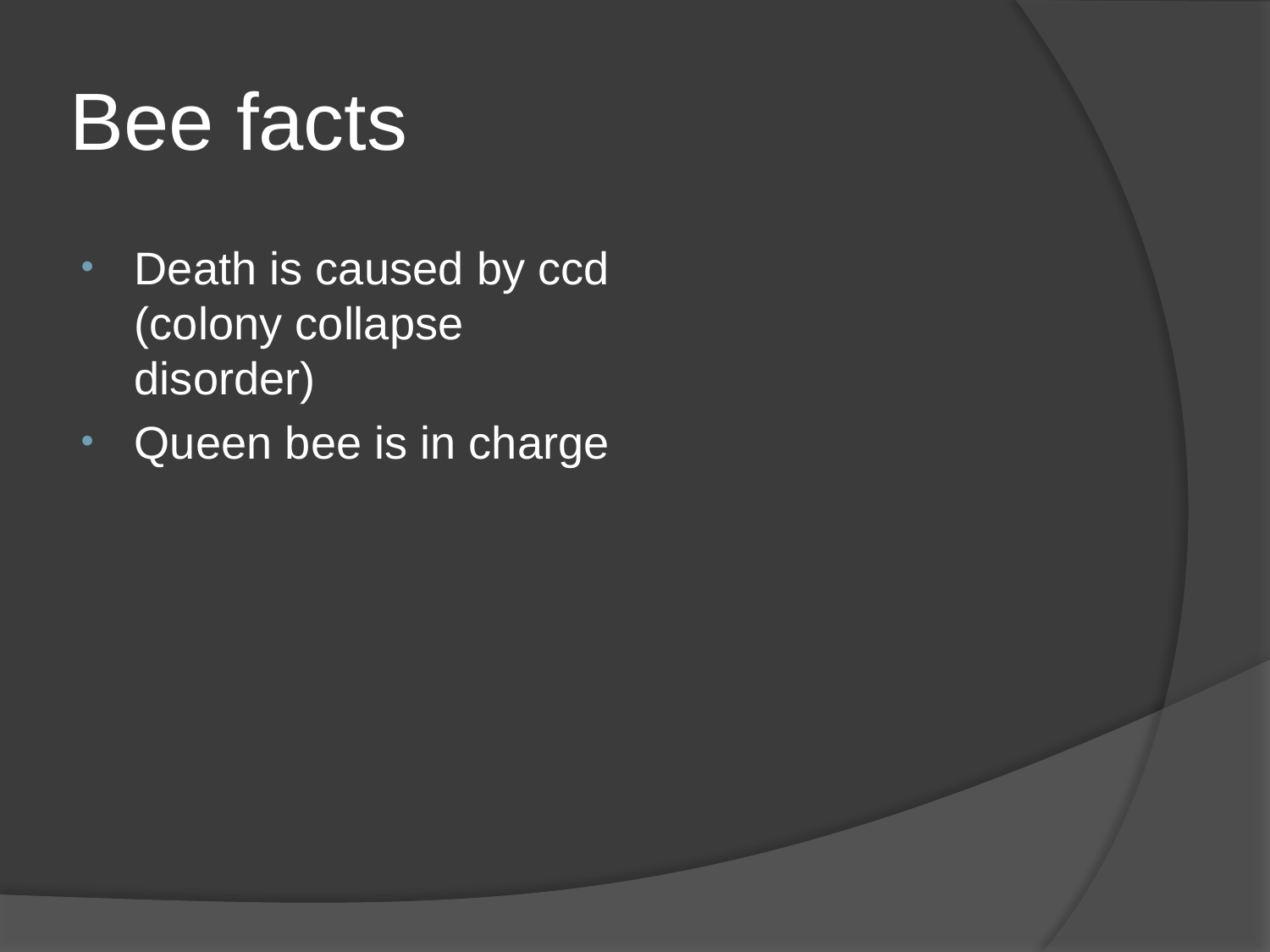

# Bee facts

Death is caused by ccd (colony collapse disorder)
Queen bee is in charge